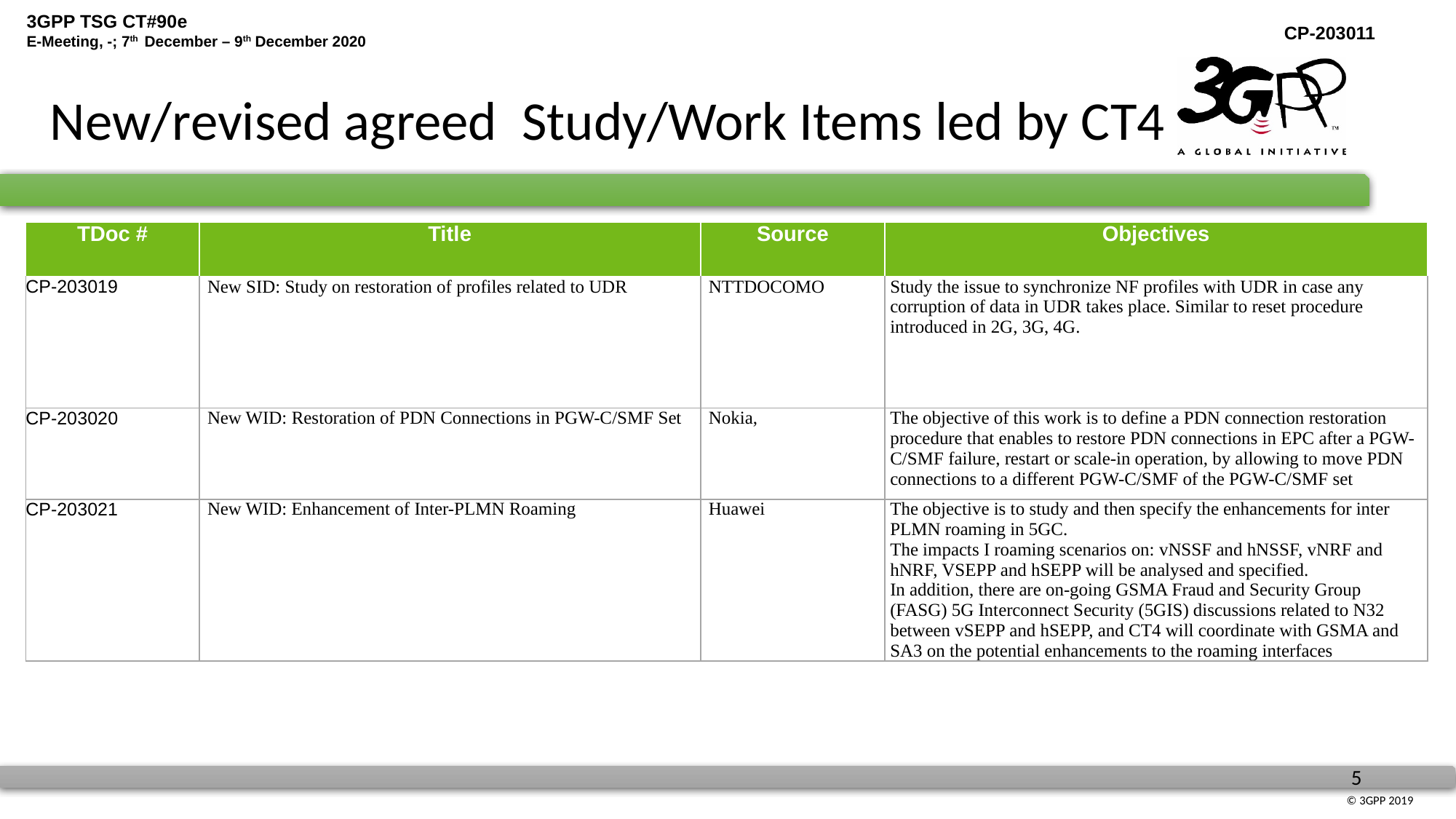

# New/revised agreed  Study/Work Items led by CT4
| TDoc # | Title | Source | Objectives |
| --- | --- | --- | --- |
| CP-203019 | New SID: Study on restoration of profiles related to UDR | NTTDOCOMO | Study the issue to synchronize NF profiles with UDR in case any corruption of data in UDR takes place. Similar to reset procedure introduced in 2G, 3G, 4G. |
| CP-203020 | New WID: Restoration of PDN Connections in PGW-C/SMF Set | Nokia, | The objective of this work is to define a PDN connection restoration procedure that enables to restore PDN connections in EPC after a PGW-C/SMF failure, restart or scale-in operation, by allowing to move PDN connections to a different PGW-C/SMF of the PGW-C/SMF set |
| CP-203021 | New WID: Enhancement of Inter-PLMN Roaming | Huawei | The objective is to study and then specify the enhancements for inter PLMN roaming in 5GC. The impacts I roaming scenarios on: vNSSF and hNSSF, vNRF and hNRF, VSEPP and hSEPP will be analysed and specified. In addition, there are on-going GSMA Fraud and Security Group (FASG) 5G Interconnect Security (5GIS) discussions related to N32 between vSEPP and hSEPP, and CT4 will coordinate with GSMA and SA3 on the potential enhancements to the roaming interfaces |